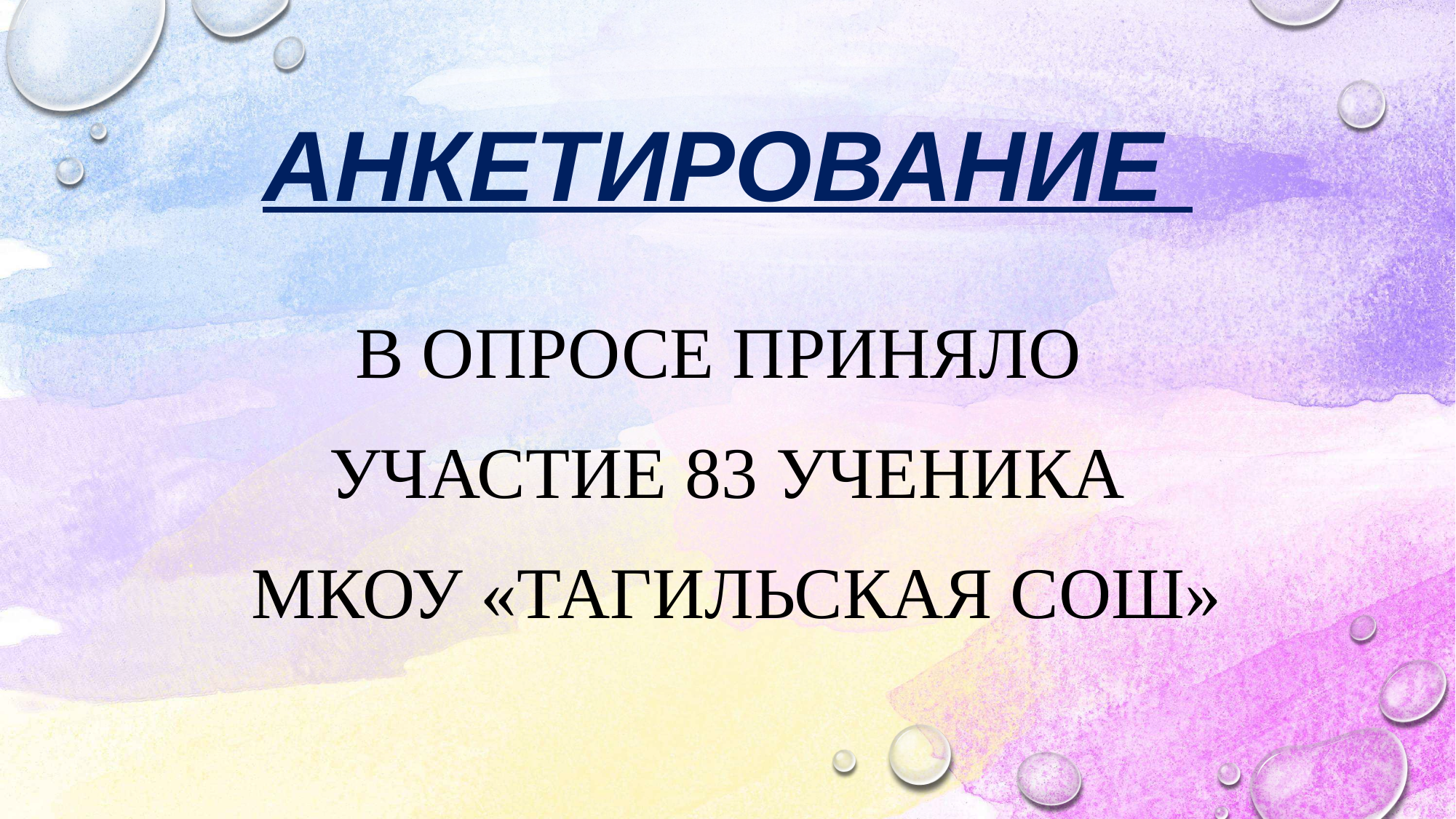

# Анкетирование
В опросе приняло
участие 83 ученика
 МКОУ «Тагильская СОШ»